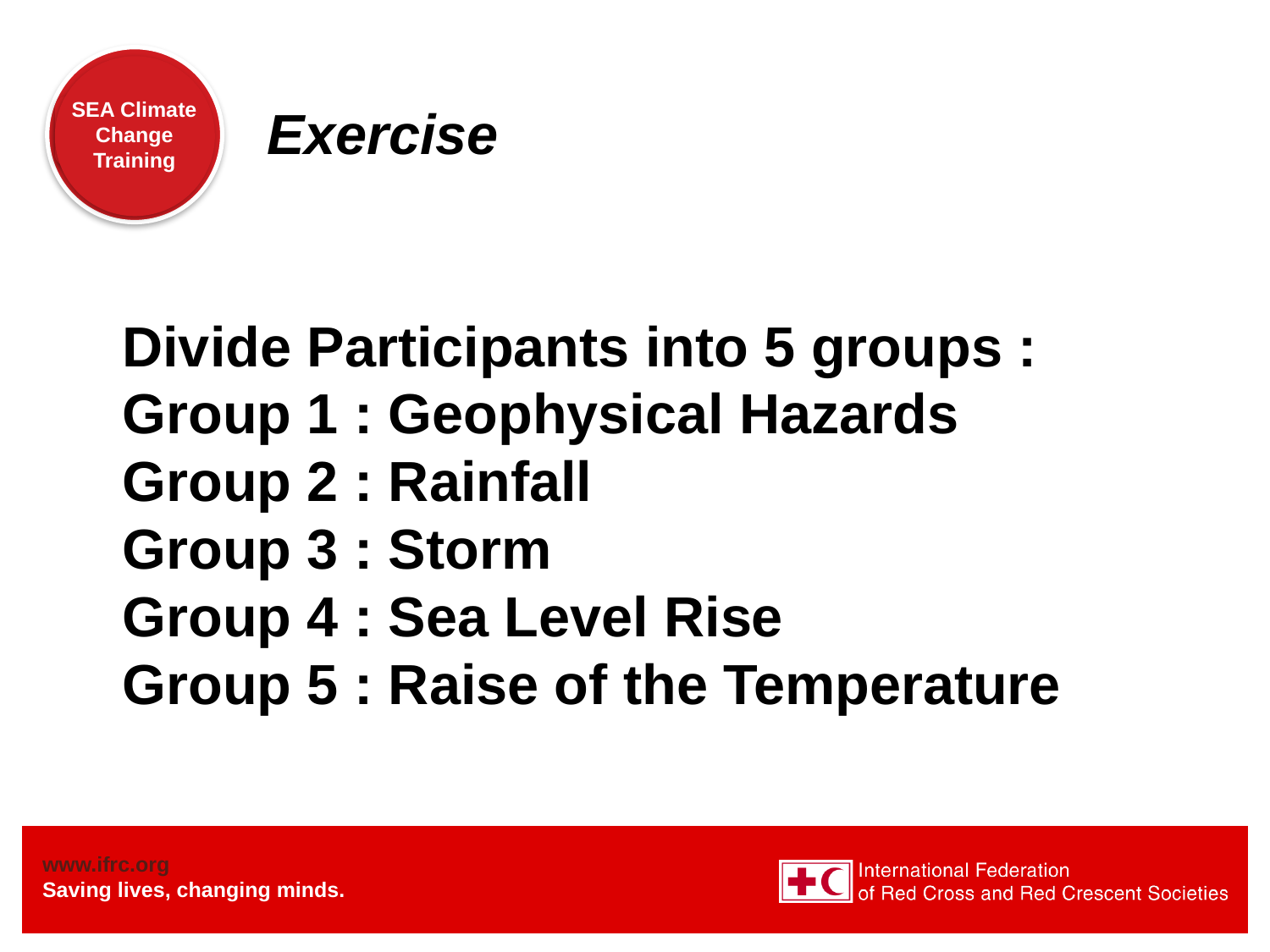

Exercise
Divide Participants into 5 groups :
Group 1 : Geophysical Hazards
Group 2 : Rainfall
Group 3 : Storm
Group 4 : Sea Level Rise
Group 5 : Raise of the Temperature